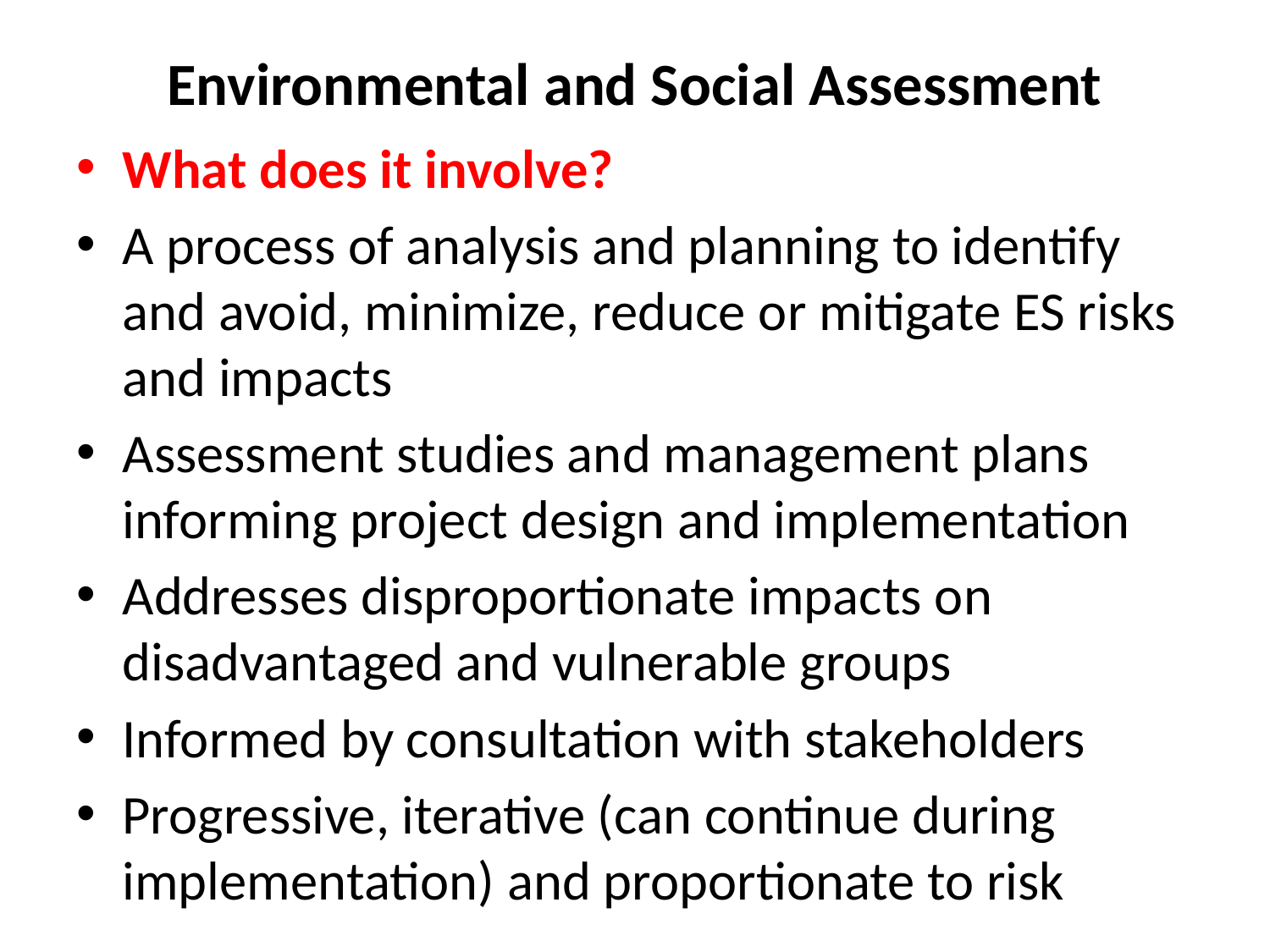

# Environmental and Social Assessment
What does it involve?
A process of analysis and planning to identify and avoid, minimize, reduce or mitigate ES risks and impacts
Assessment studies and management plans informing project design and implementation
Addresses disproportionate impacts on disadvantaged and vulnerable groups
Informed by consultation with stakeholders
Progressive, iterative (can continue during implementation) and proportionate to risk